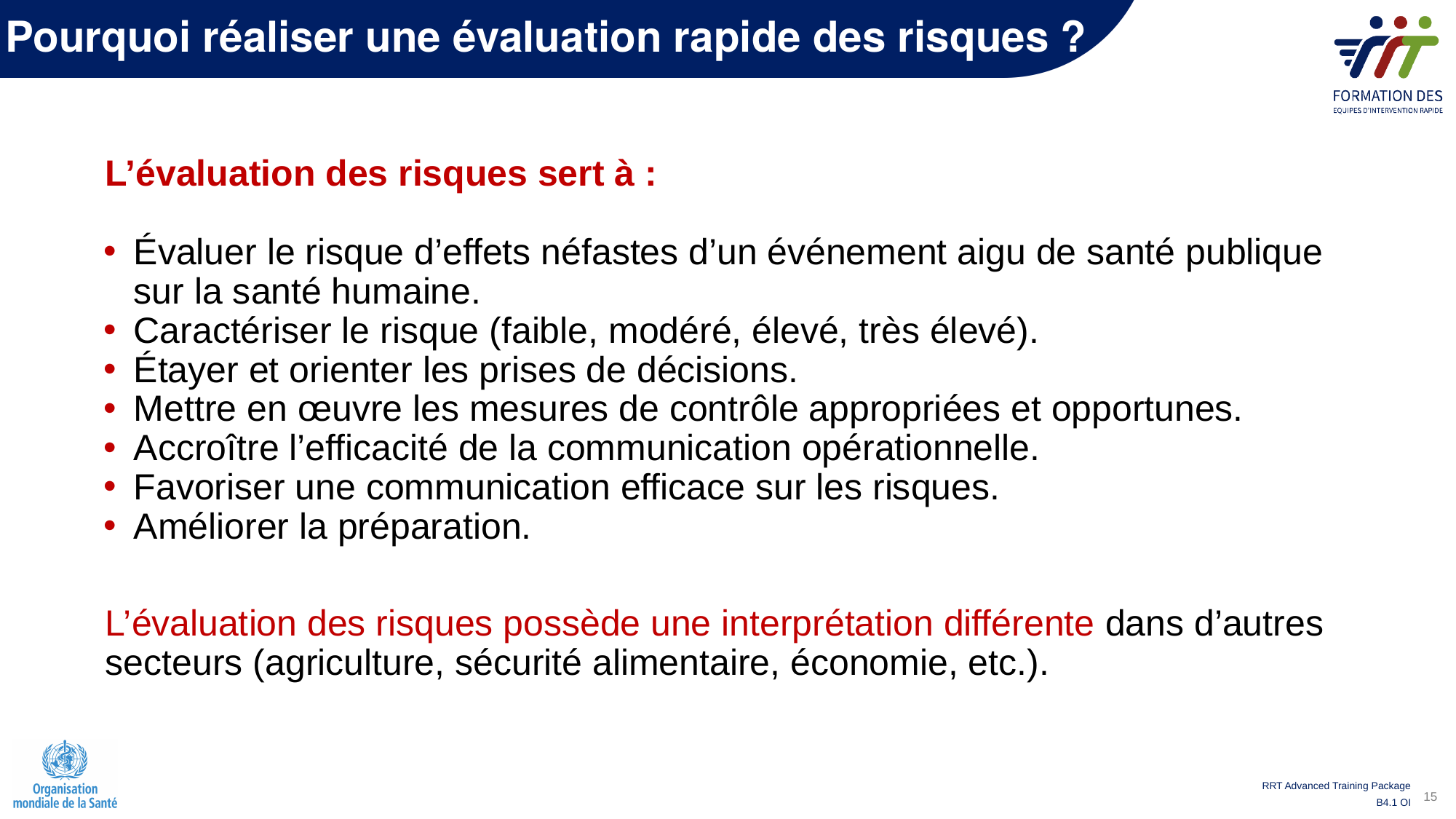

Pourquoi réaliser une évaluation rapide des risques ?
L’évaluation des risques sert à :

Évaluer le risque d’effets néfastes d’un événement aigu de santé publique sur la santé humaine.
Caractériser le risque (faible, modéré, élevé, très élevé).
Étayer et orienter les prises de décisions.
Mettre en œuvre les mesures de contrôle appropriées et opportunes.
Accroître l’efficacité de la communication opérationnelle.
Favoriser une communication efficace sur les risques.
Améliorer la préparation.

L’évaluation des risques possède une interprétation différente dans d’autres secteurs (agriculture, sécurité alimentaire, économie, etc.).